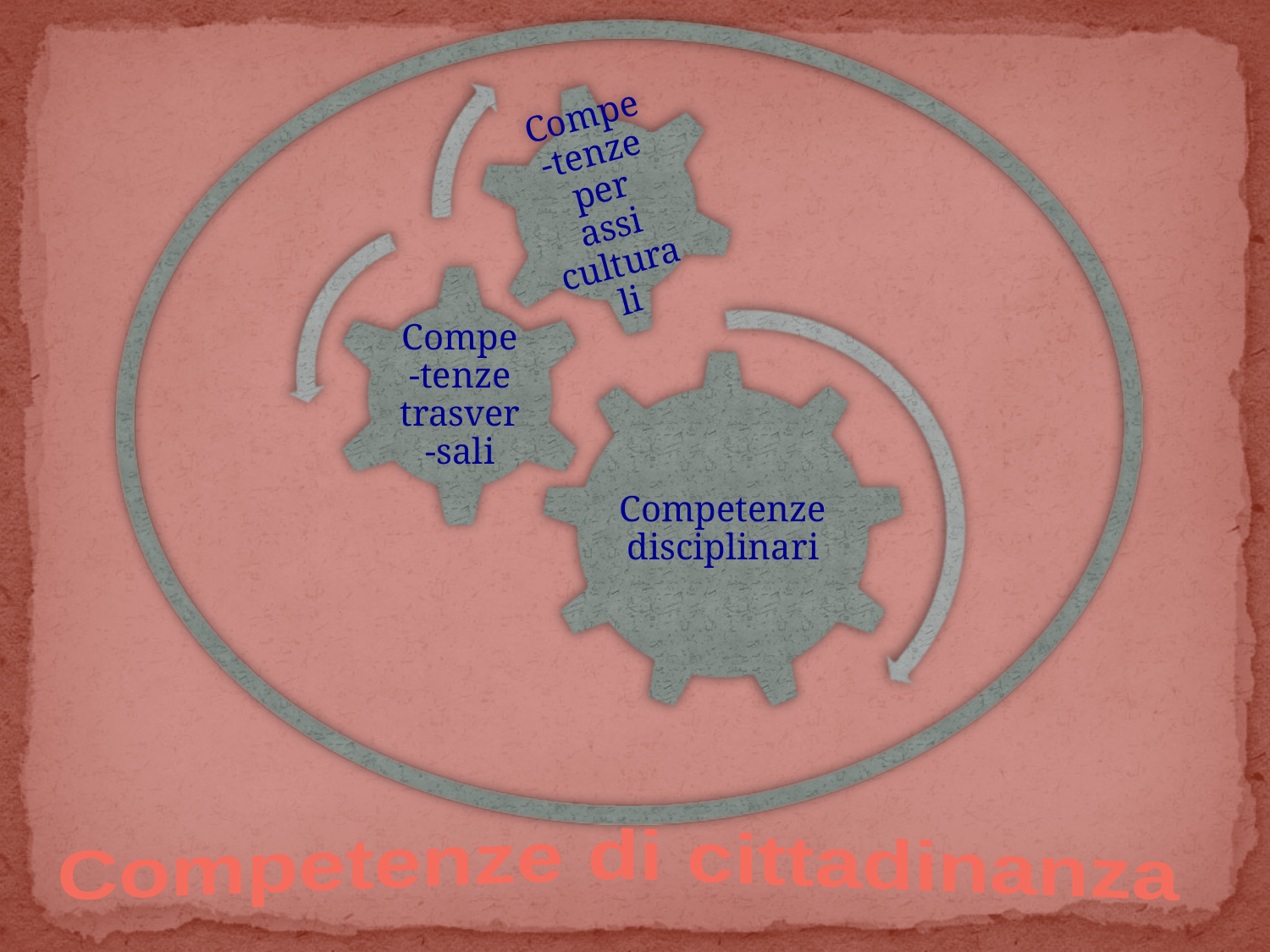

Competenze disciplinari
Compe-tenze trasver-sali
Compe-tenze per assi culturali
Competenze di cittadinanza